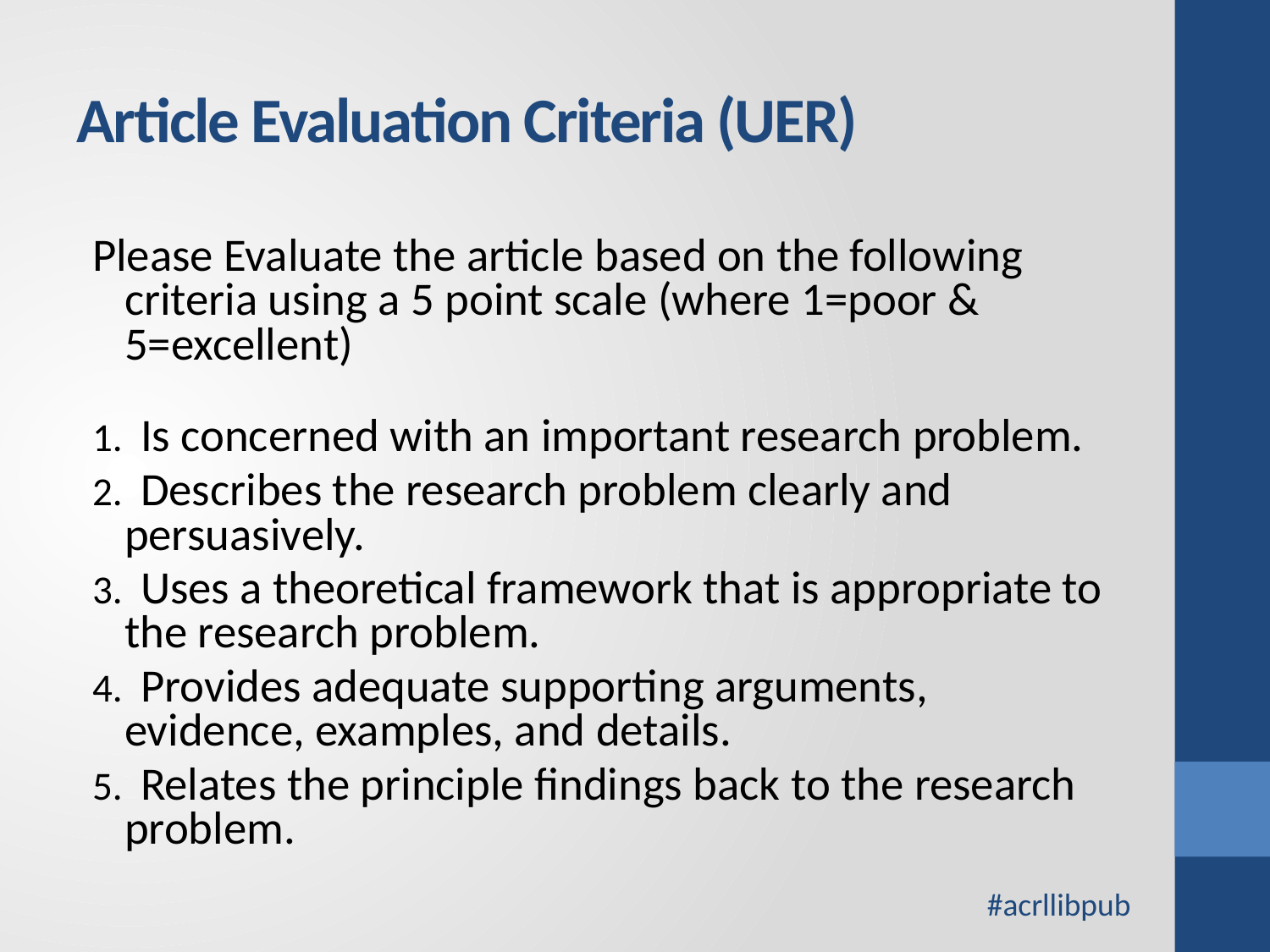

# Article Evaluation Criteria (UER)

Please Evaluate the article based on the following criteria using a 5 point scale (where 1=poor & 5=excellent)

1.  Is concerned with an important research problem.
2.  Describes the research problem clearly and persuasively.
3.  Uses a theoretical framework that is appropriate to the research problem.
4.  Provides adequate supporting arguments, evidence, examples, and details.
5.  Relates the principle findings back to the research problem.
#acrllibpub